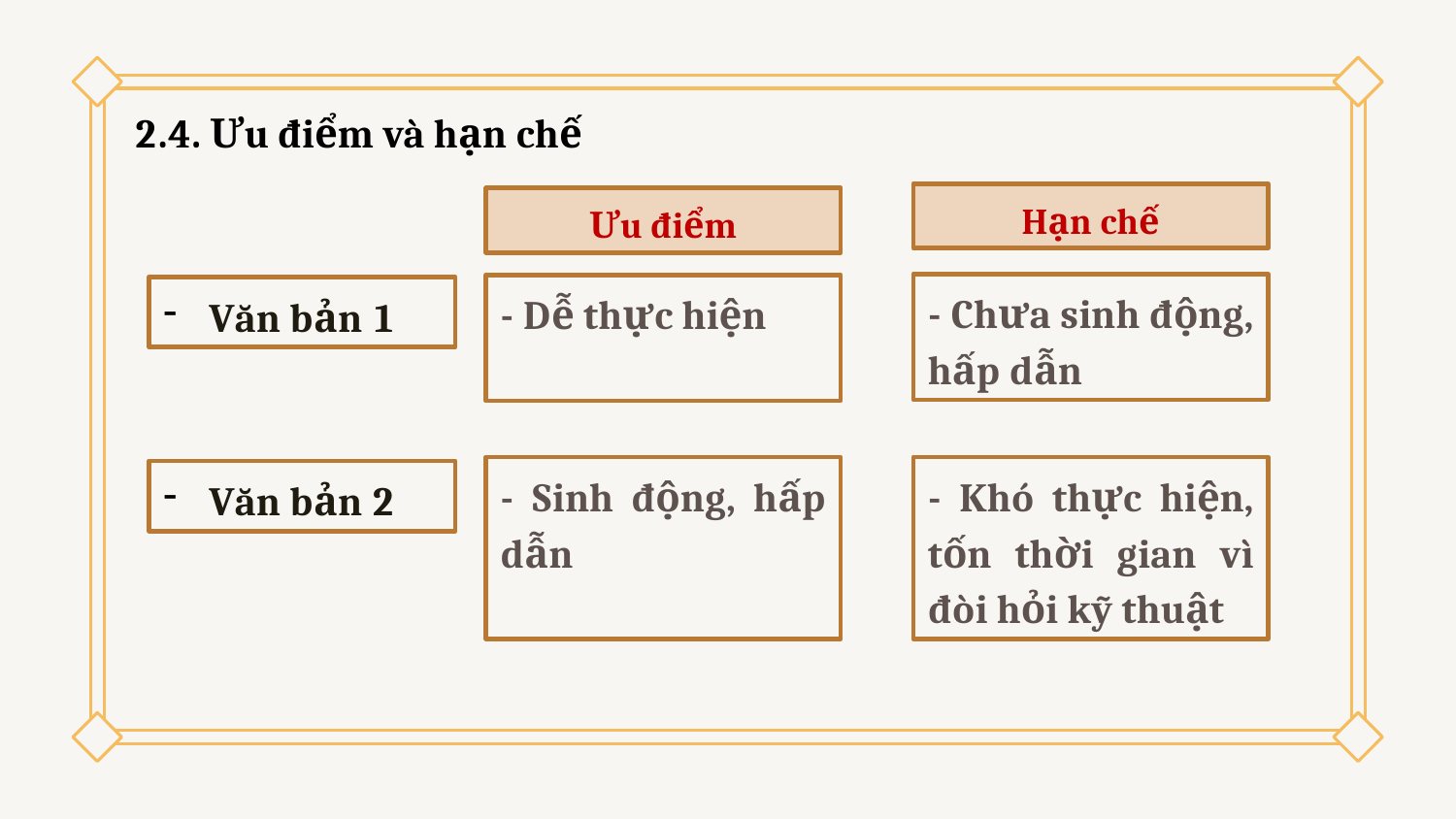

2.4. Ưu điểm và hạn chế
Hạn chế
Ưu điểm
- Chưa sinh động, hấp dẫn
- Dễ thực hiện

Văn bản 1
- Khó thực hiện, tốn thời gian vì đòi hỏi kỹ thuật
- Sinh động, hấp dẫn

Văn bản 2